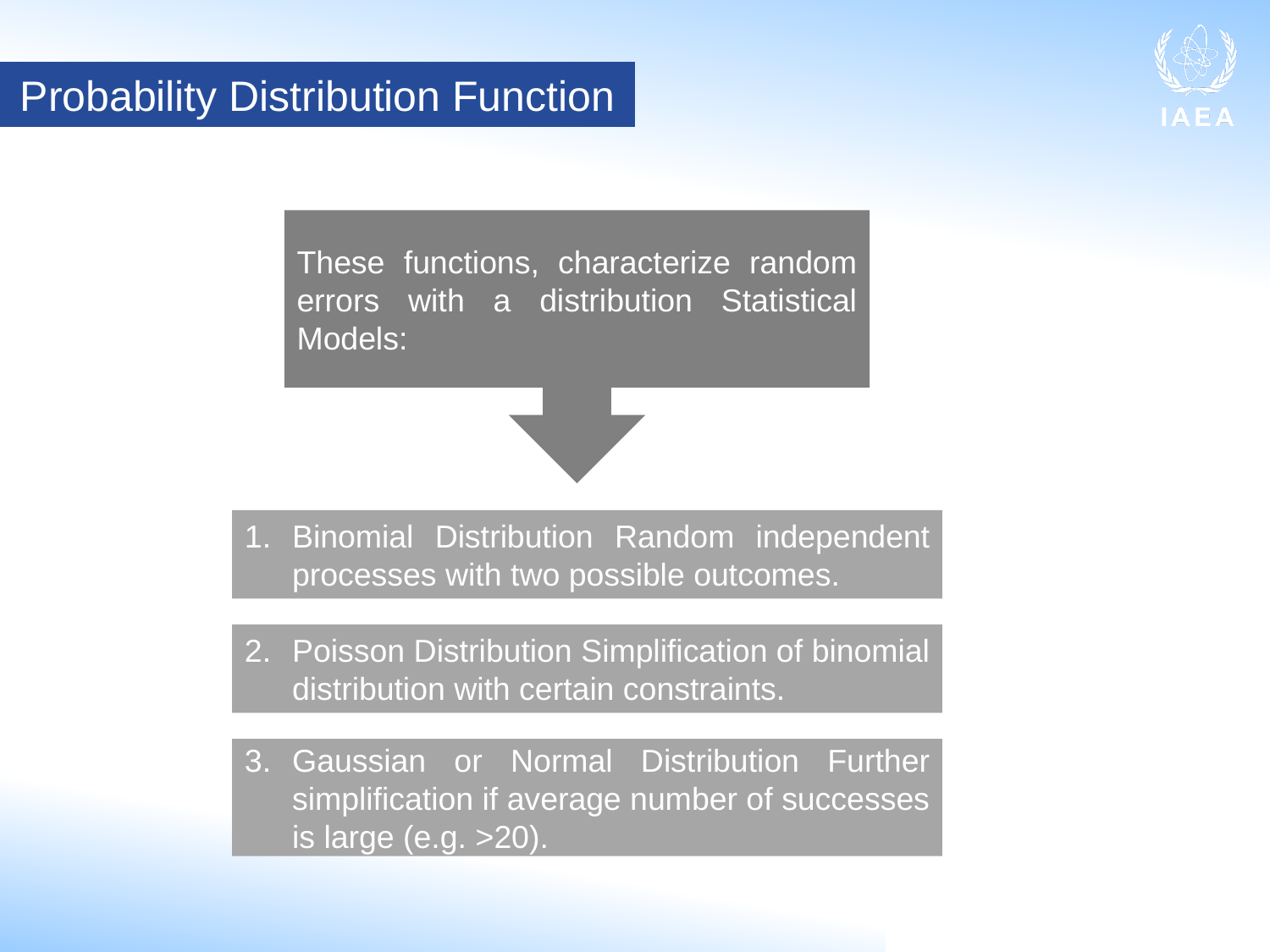

Probability Distribution Function

These functions, characterize random errors with a distribution Statistical Models:

Binomial Distribution Random independent processes with two possible outcomes.
Poisson Distribution Simplification of binomial distribution with certain constraints.
Gaussian or Normal Distribution Further simplification if average number of successes is large (e.g. >20).